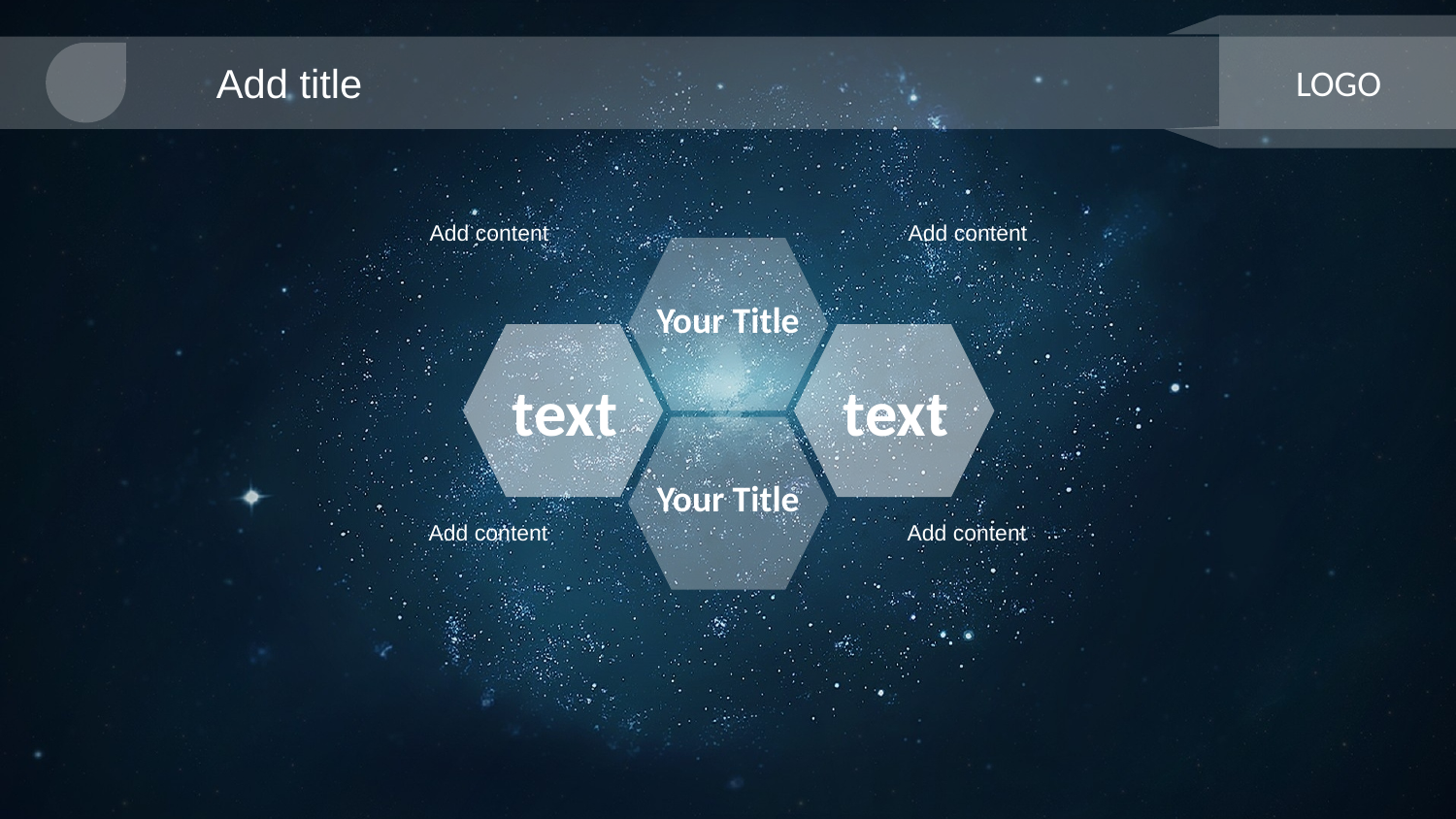

Add title
LOGO
Add content
Add content

Your Title

text
text

Your Title
Add content
Add content